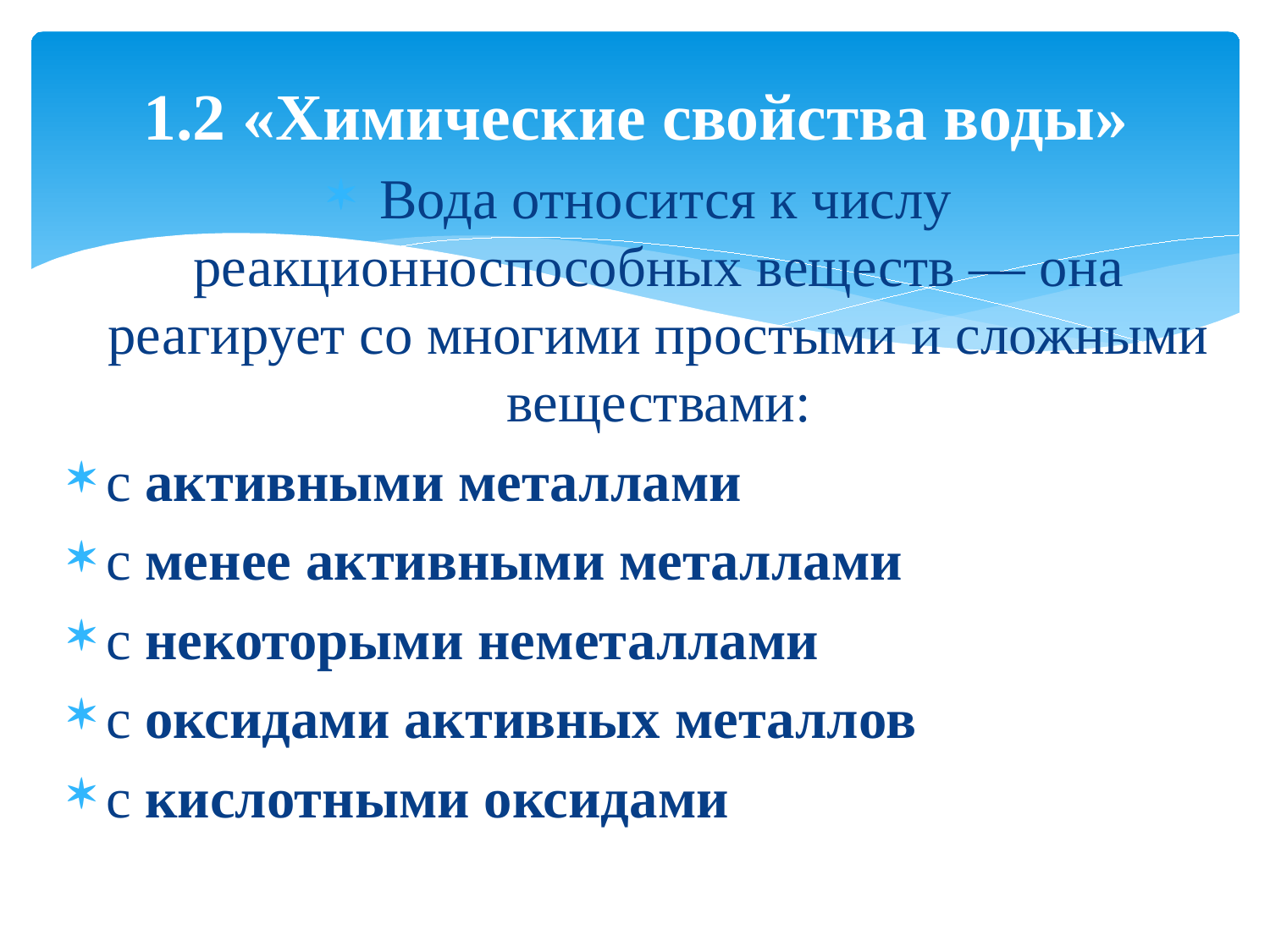

# 1.2 «Химические свойства воды»
 Вода относится к числу реакционноспособных веществ — она реагирует со многими простыми и сложными веществами:
с активными металлами
с менее активными металлами
с некоторыми неметаллами
с оксидами активных металлов
с кислотными оксидами